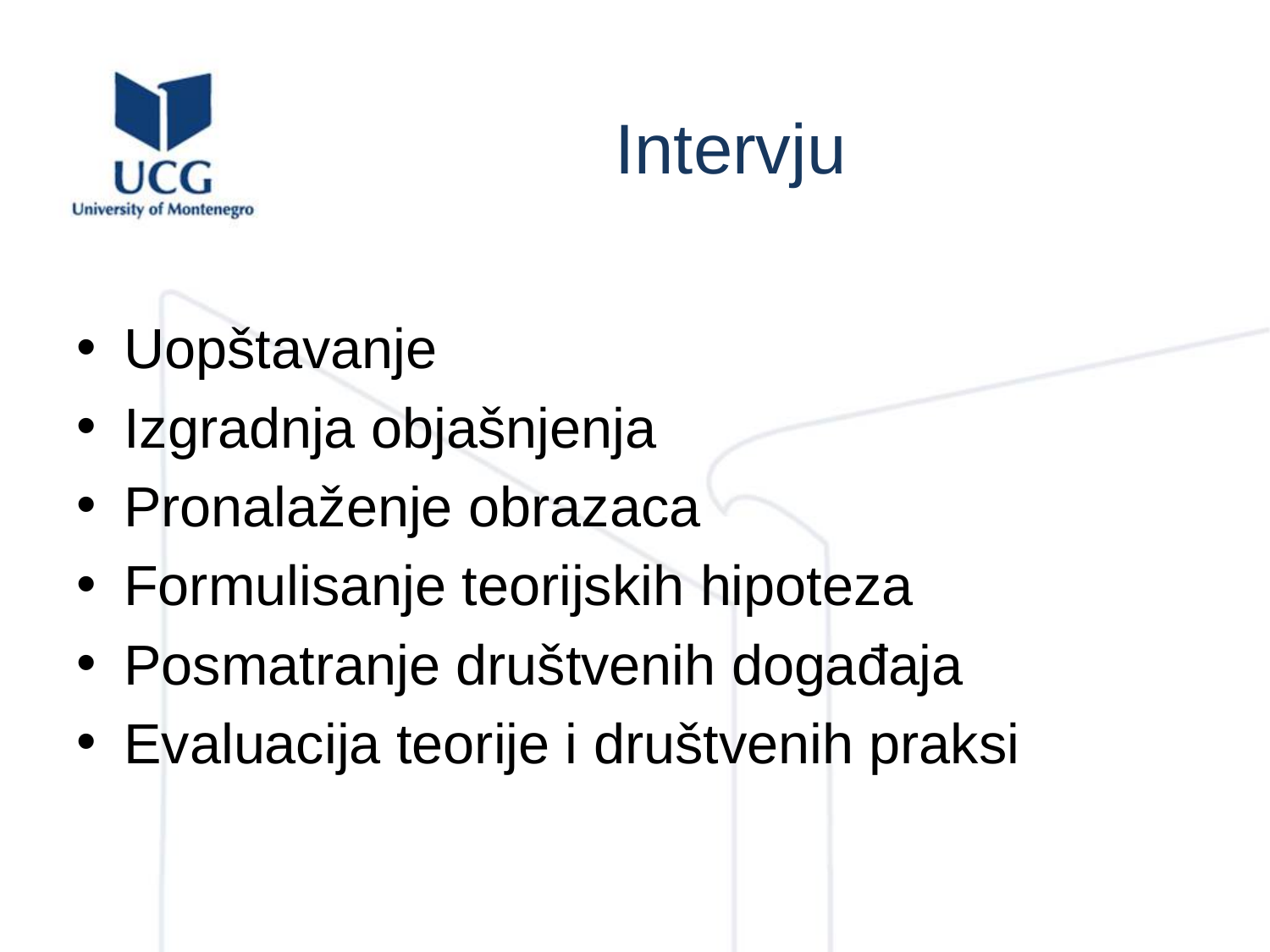

# Intervju
Uopštavanje
Izgradnja objašnjenja
Pronalaženje obrazaca
Formulisanje teorijskih hipoteza
Posmatranje društvenih događaja
Evaluacija teorije i društvenih praksi